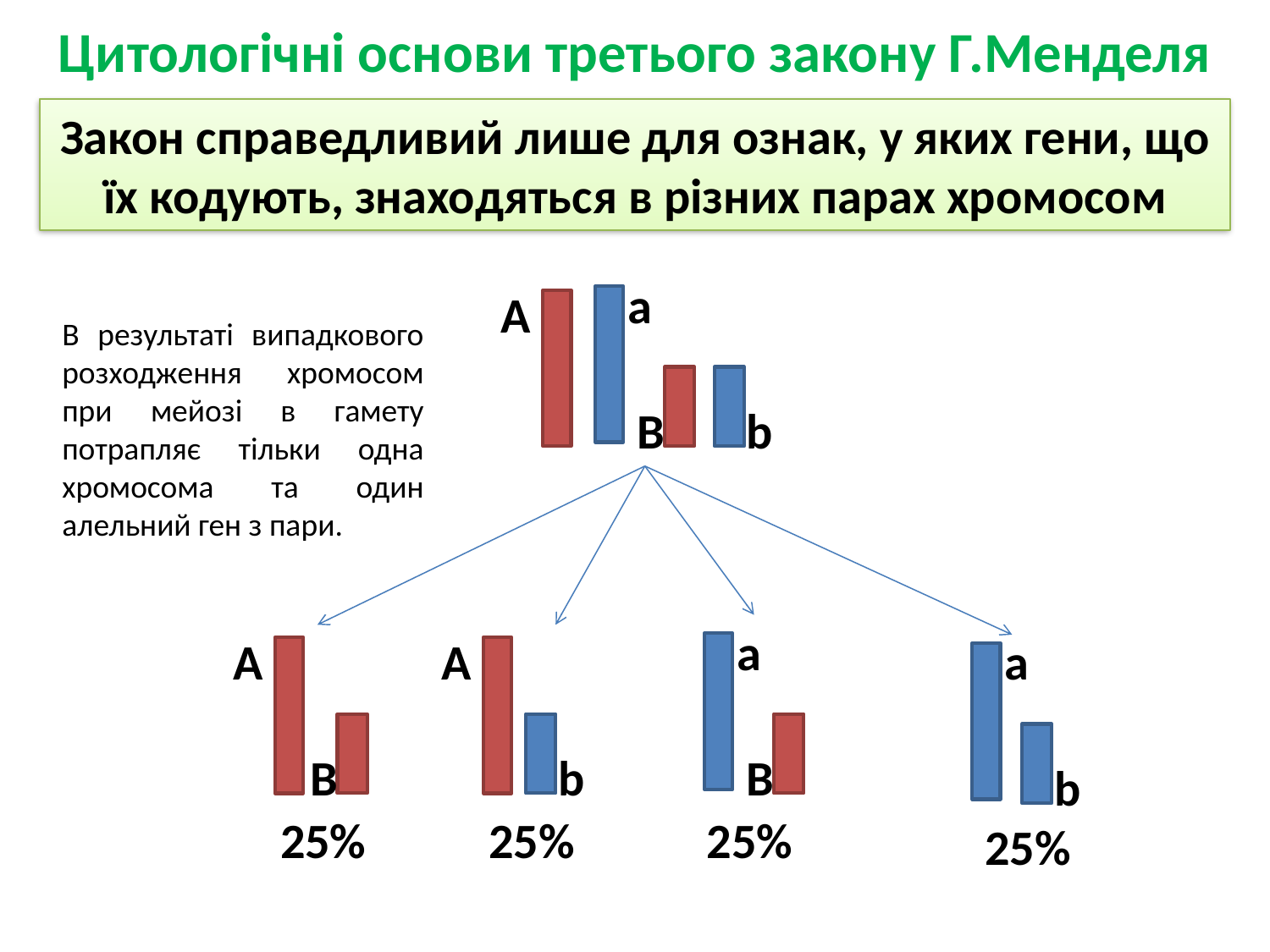

# Цитологічні основи третього закону Г.Менделя
Закон справедливий лише для ознак, у яких гени, що їх кодують, знаходяться в різних парах хромосом
a

A

В результаті випадкового розходження хромосом при мейозі в гамету потрапляє тільки одна хромосома та один алельний ген з пари.

B

b
a

A

A

a

B

b

B

b
25%
25%
25%
25%